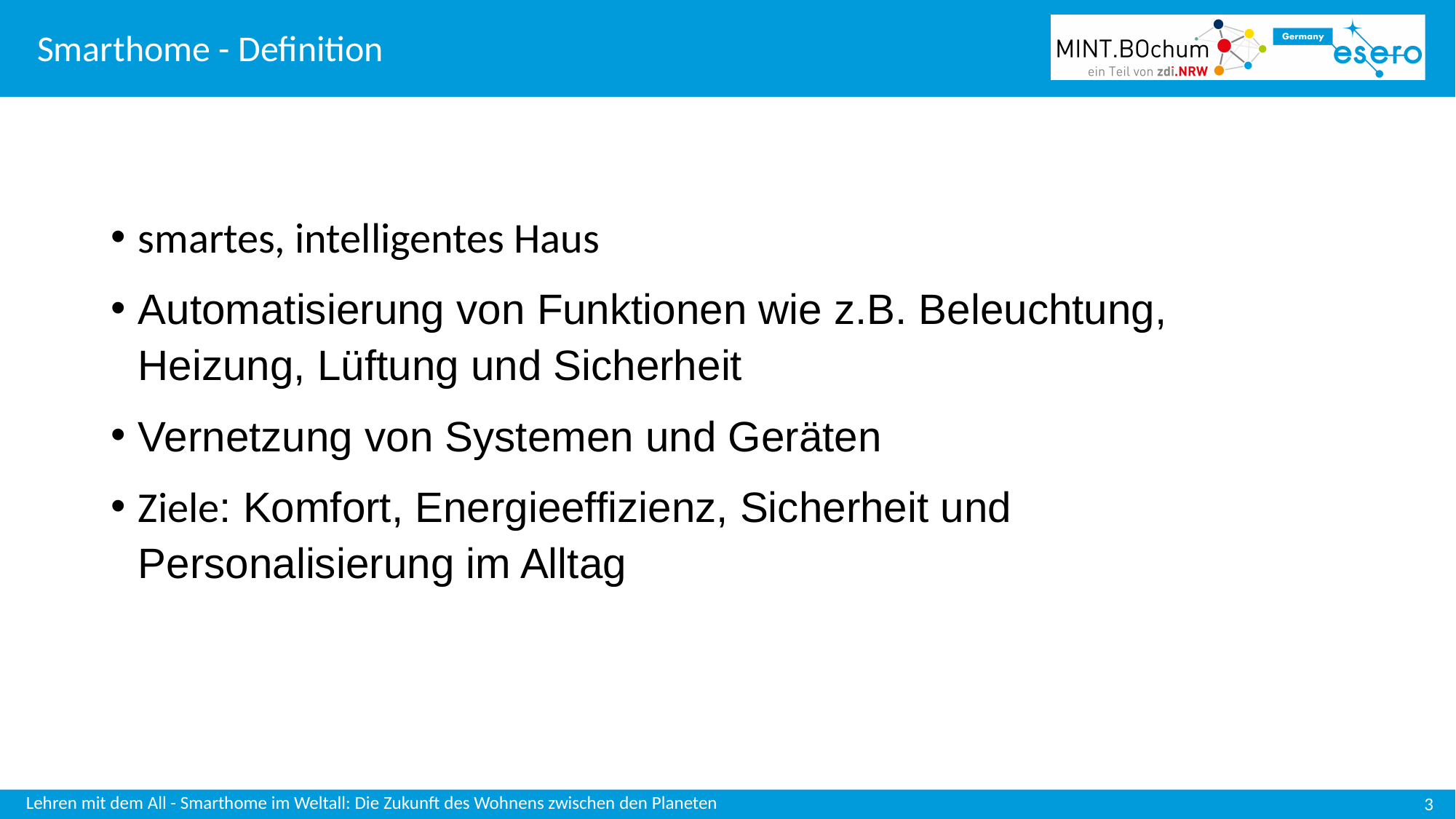

# Smarthome - Definition

smartes, intelligentes Haus
Automatisierung von Funktionen wie z.B. Beleuchtung, Heizung, Lüftung und Sicherheit
Vernetzung von Systemen und Geräten
Ziele: Komfort, Energieeffizienz, Sicherheit und Personalisierung im Alltag